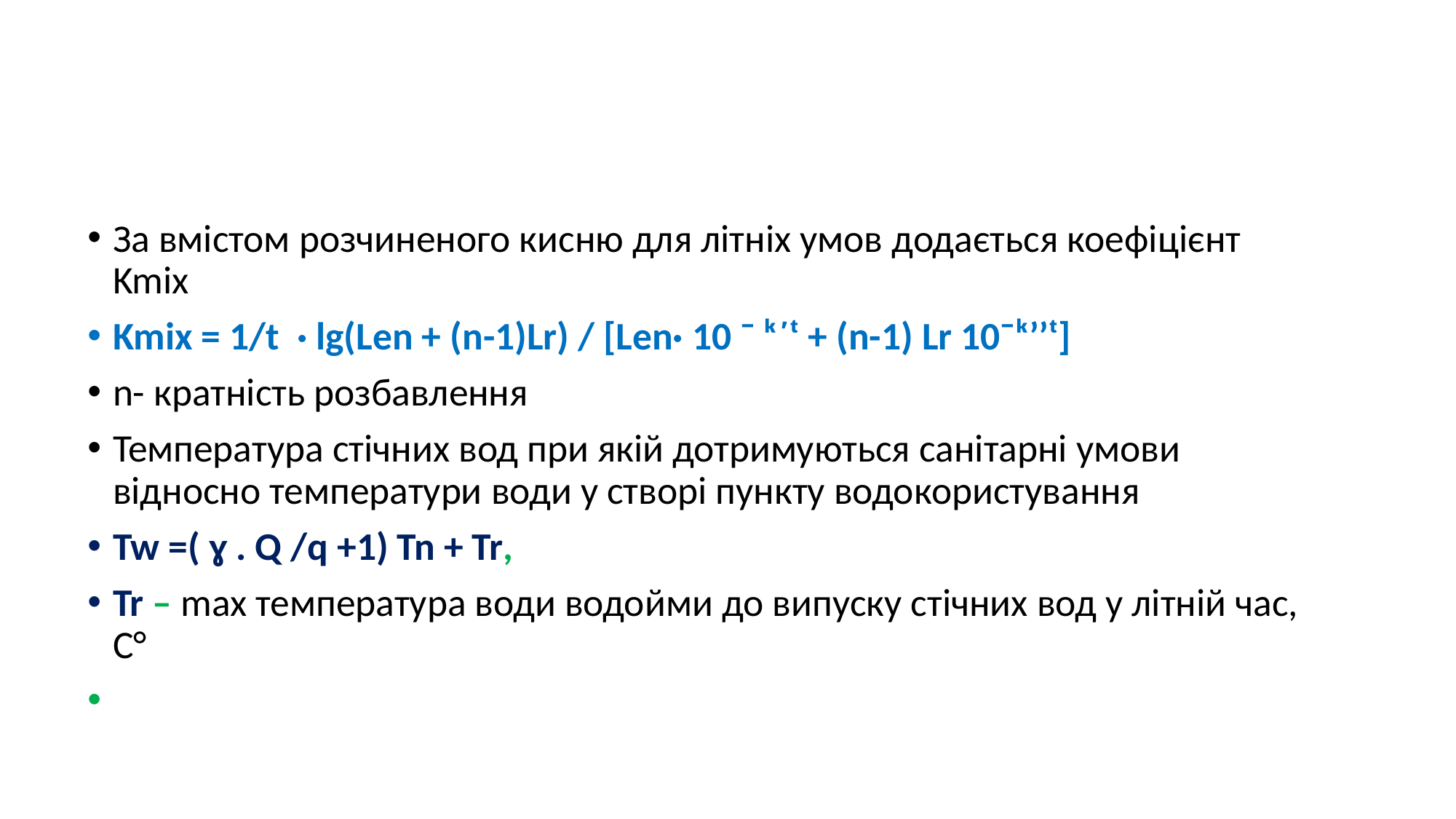

#
За вмістом розчиненого кисню для літніх умов додається коефіцієнт  Kmix
Kmix = 1/t  · lg(Len + (n-1)Lr) / [Len· 10 ¯ ᵏ΄ᵗ + (n-1) Lr 10¯ᵏ’’ᵗ]
n- кратність розбавлення
Температура стічних вод при якій дотримуються санітарні умови відносно температури води у створі пункту водокористування
Tw =( ɣ . Q /q +1) Tn + Tr,
Tr – max температура води водойми до випуску стічних вод у літній час, С°